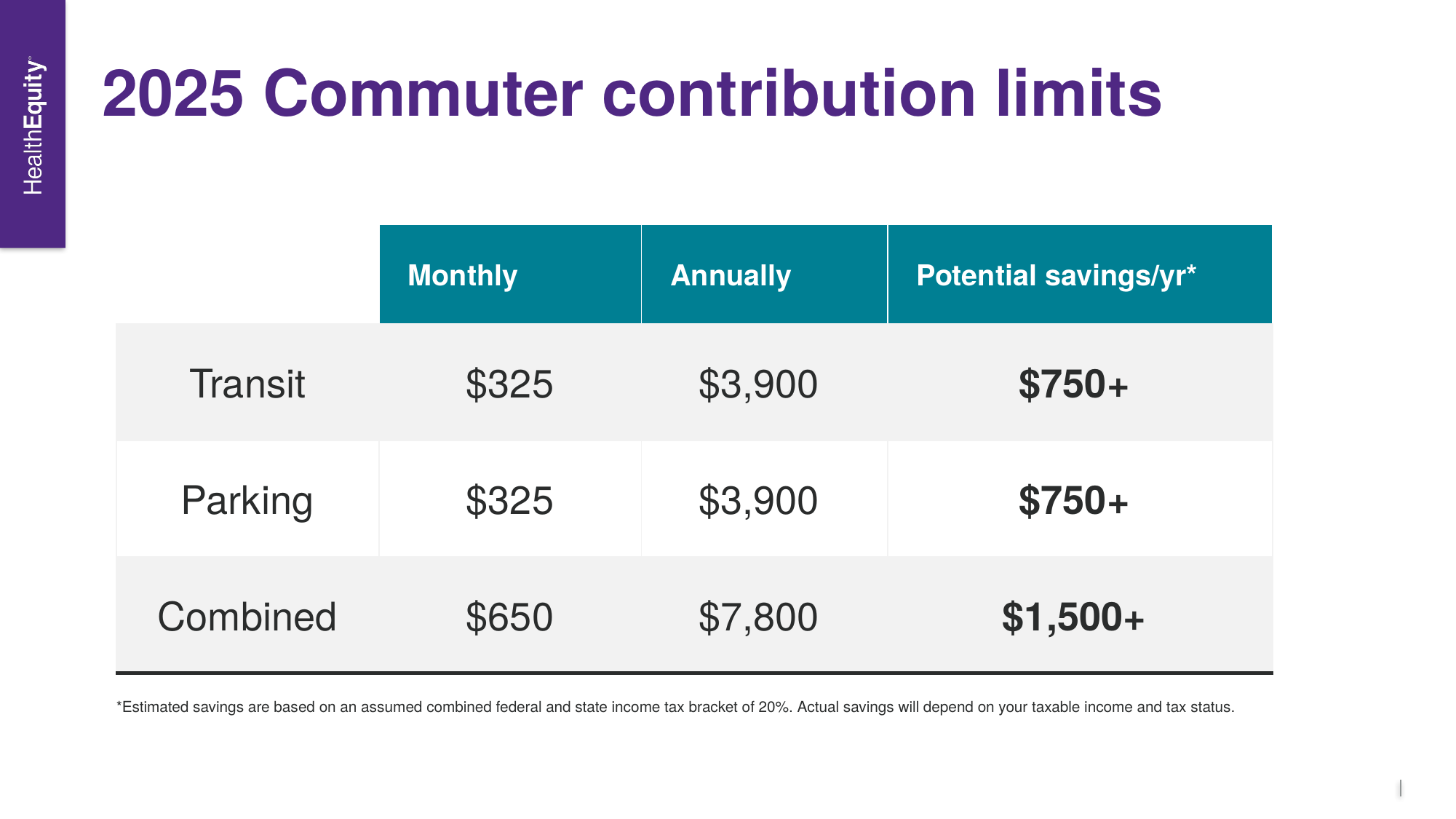

# 2025 Commuter contribution limits
|  | Monthly | Annually | Potential savings/yr\* |
| --- | --- | --- | --- |
| Transit | $325 | $3,900 | $750+ |
| Parking | $325 | $3,900 | $750+ |
| Combined | $650 | $7,800 | $1,500+ |
*Estimated savings are based on an assumed combined federal and state income tax bracket of 20%. Actual savings will depend on your taxable income and tax status.